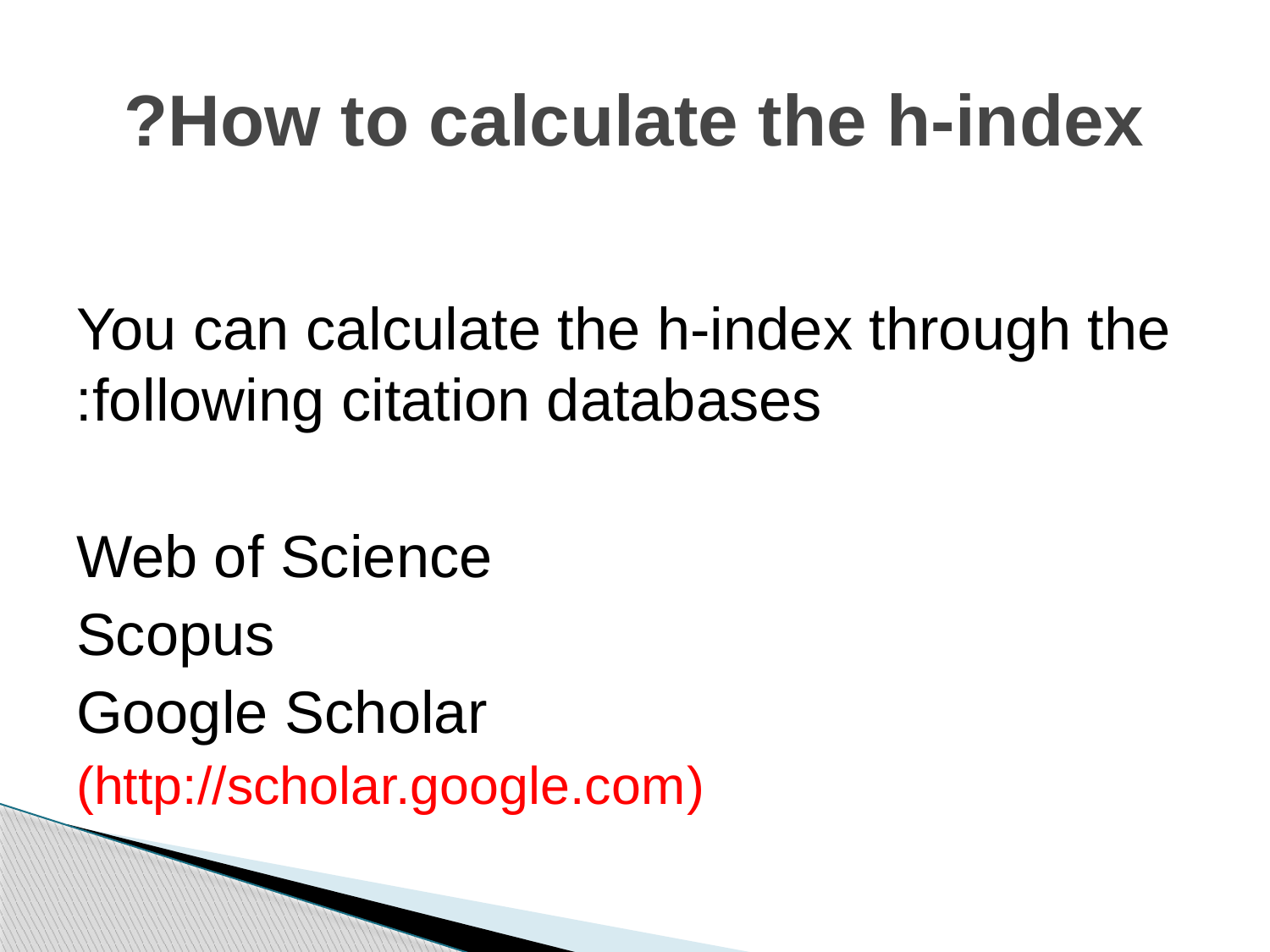

# How to calculate the h-index?
You can calculate the h-index through the following citation databases:

Web of Science
Scopus
Google Scholar
 (http://scholar.google.com)